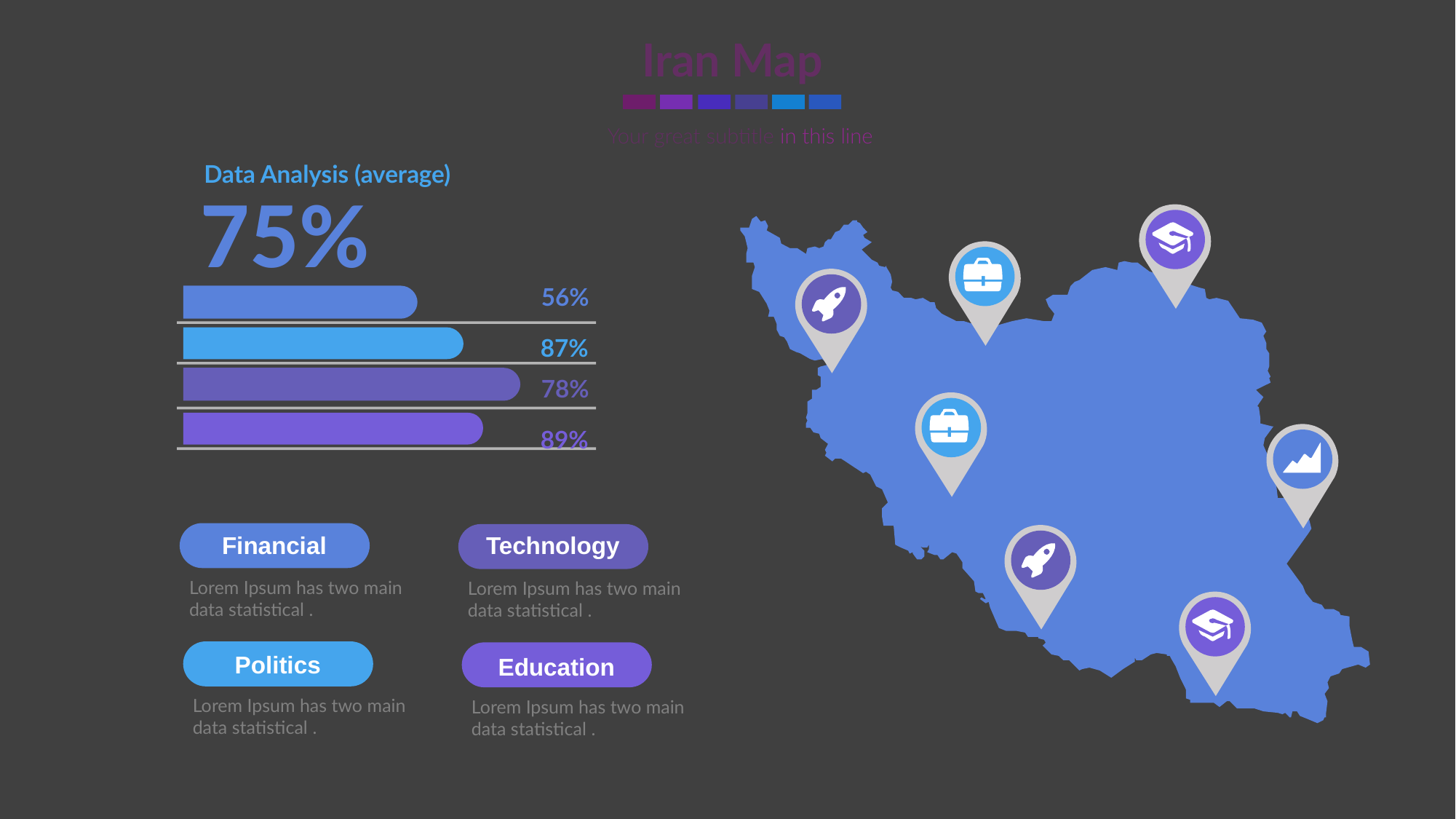

Iran Map
Your great subtitle in this line

Data Analysis (average)
75%

56%

87%

78%

89%

Financial

Technology
Lorem Ipsum has two main data statistical .
Lorem Ipsum has two main data statistical .

Politics

Education
Lorem Ipsum has two main data statistical .
Lorem Ipsum has two main data statistical .